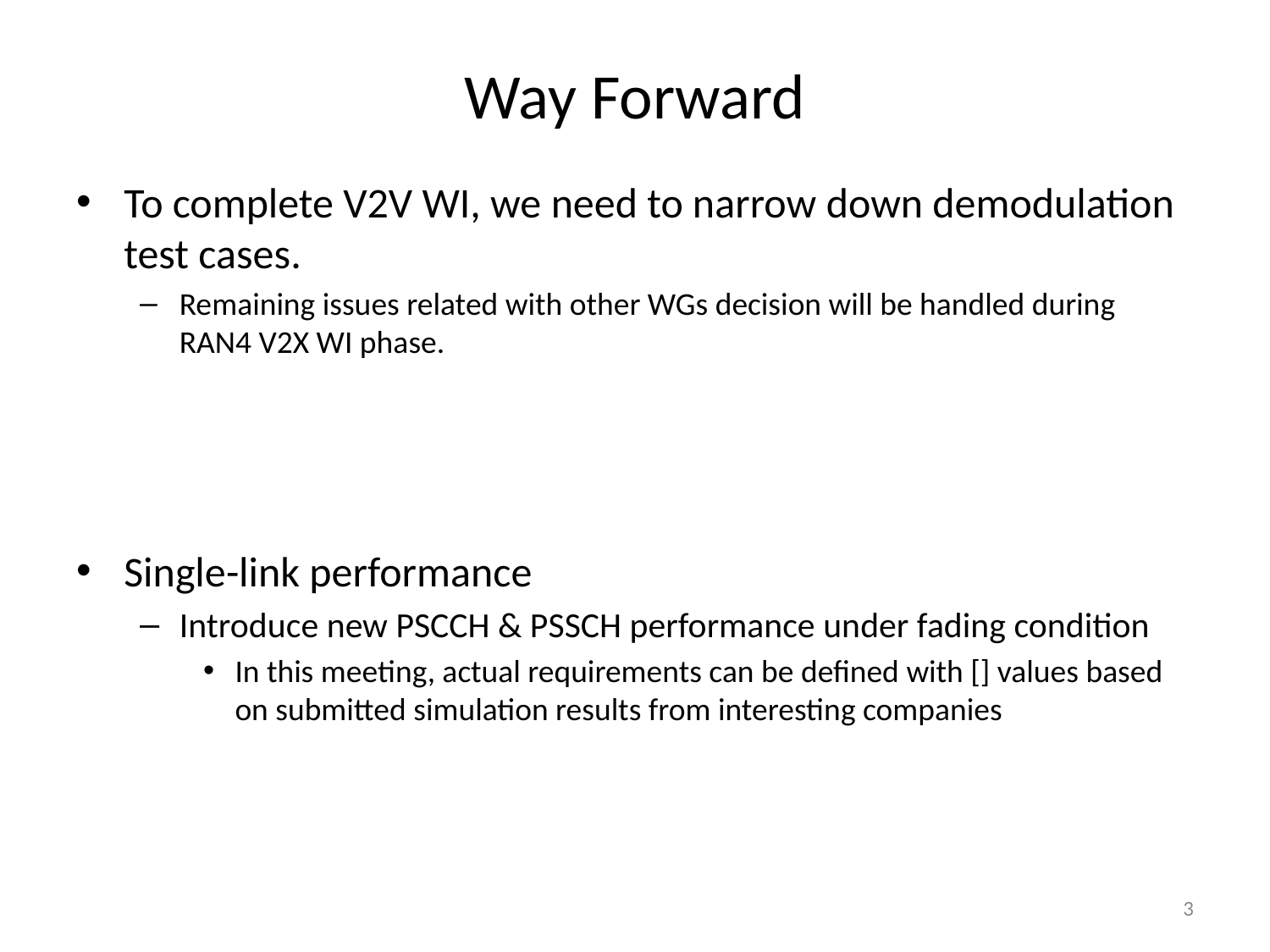

# Way Forward
To complete V2V WI, we need to narrow down demodulation test cases.
Remaining issues related with other WGs decision will be handled during RAN4 V2X WI phase.

Single-link performance
Introduce new PSCCH & PSSCH performance under fading condition
In this meeting, actual requirements can be defined with [] values based on submitted simulation results from interesting companies

3